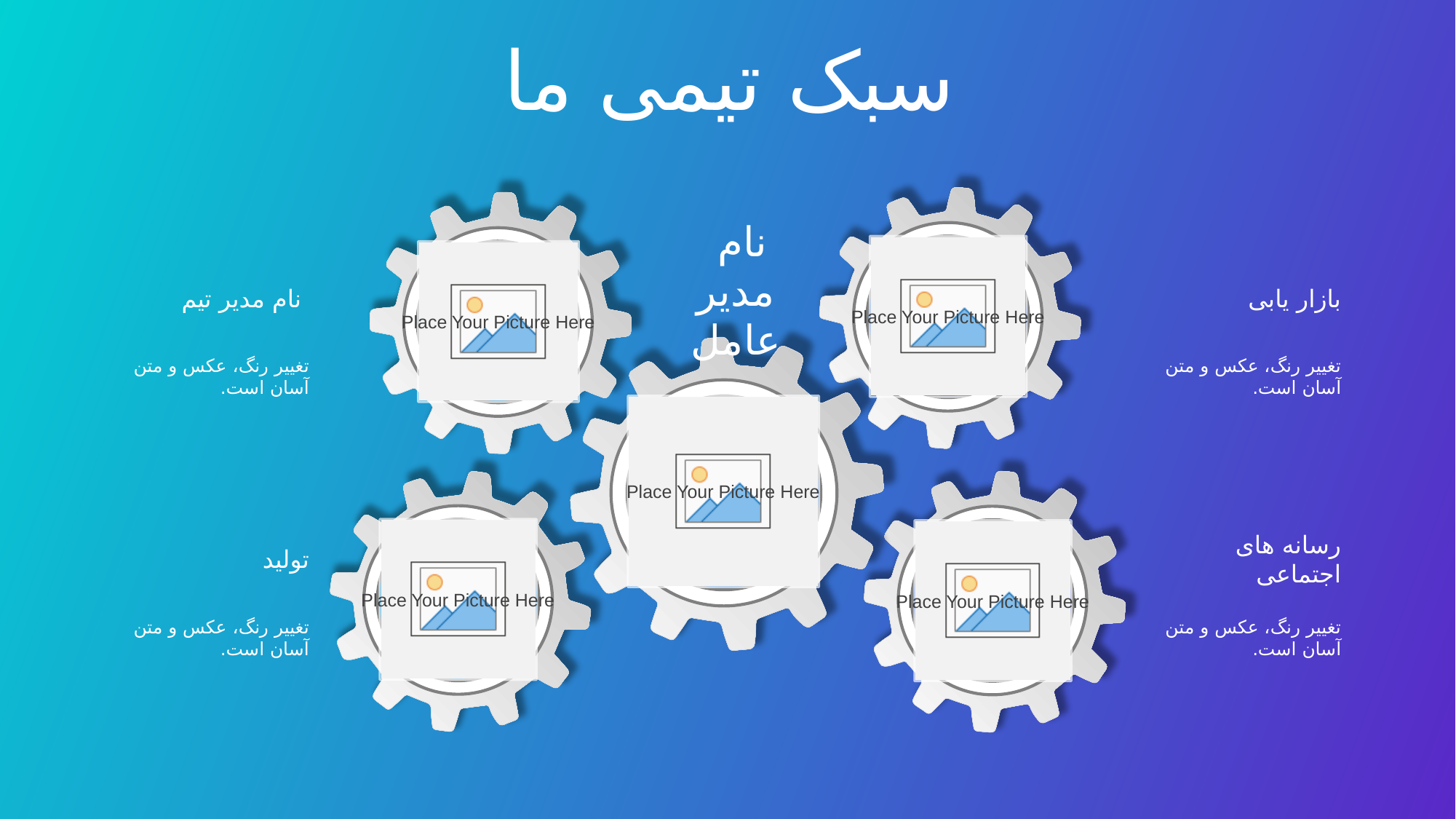

سبک تیمی ما
نام
مدیر عامل

 نام مدیر تیم

تغییر رنگ، عکس و متن آسان است.
بازار یابی

تغییر رنگ، عکس و متن آسان است.

تولید

تغییر رنگ، عکس و متن آسان است.
رسانه های اجتماعی

تغییر رنگ، عکس و متن آسان است.